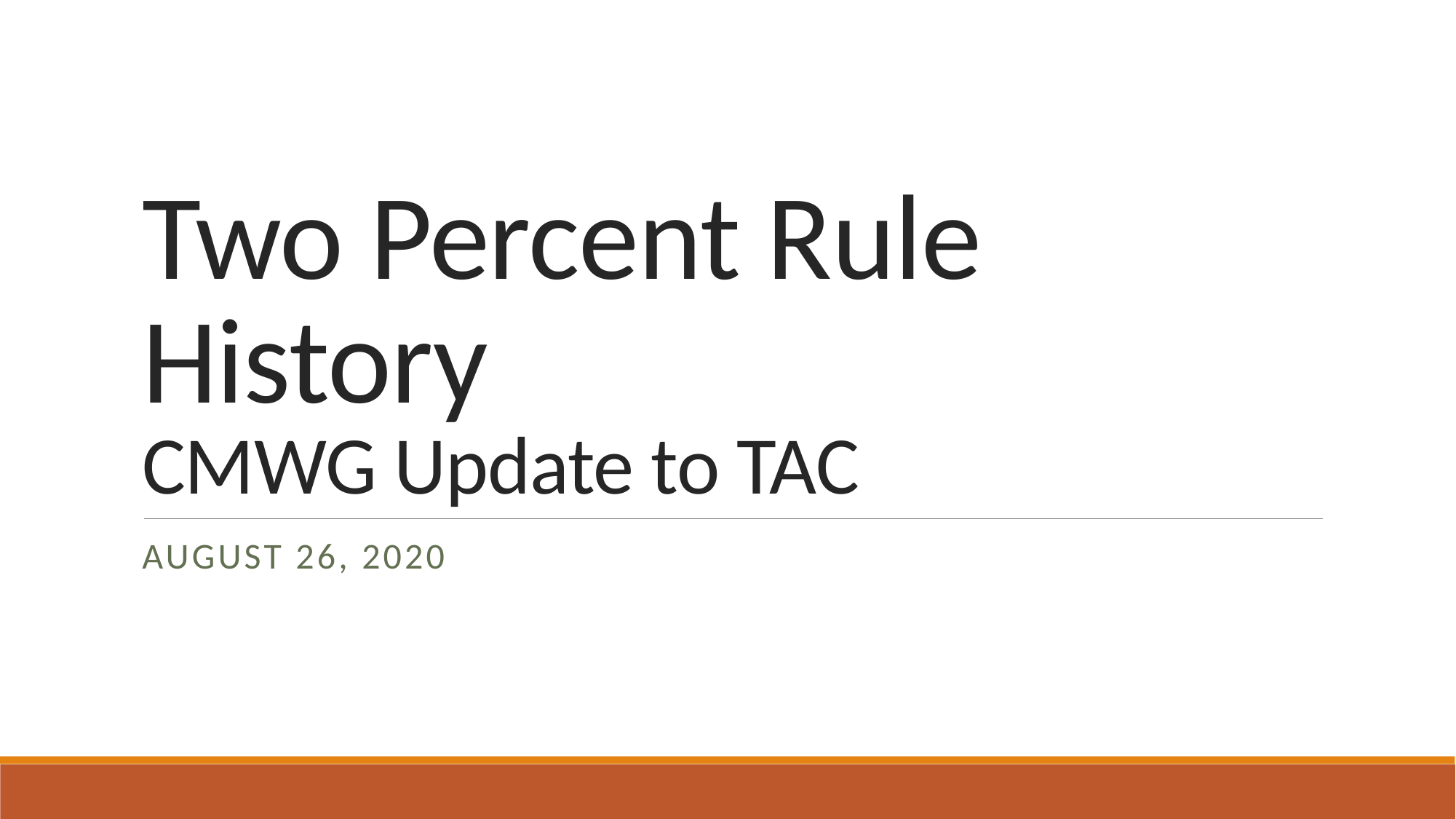

# Two Percent Rule History CMWG Update to TAC
August 26, 2020